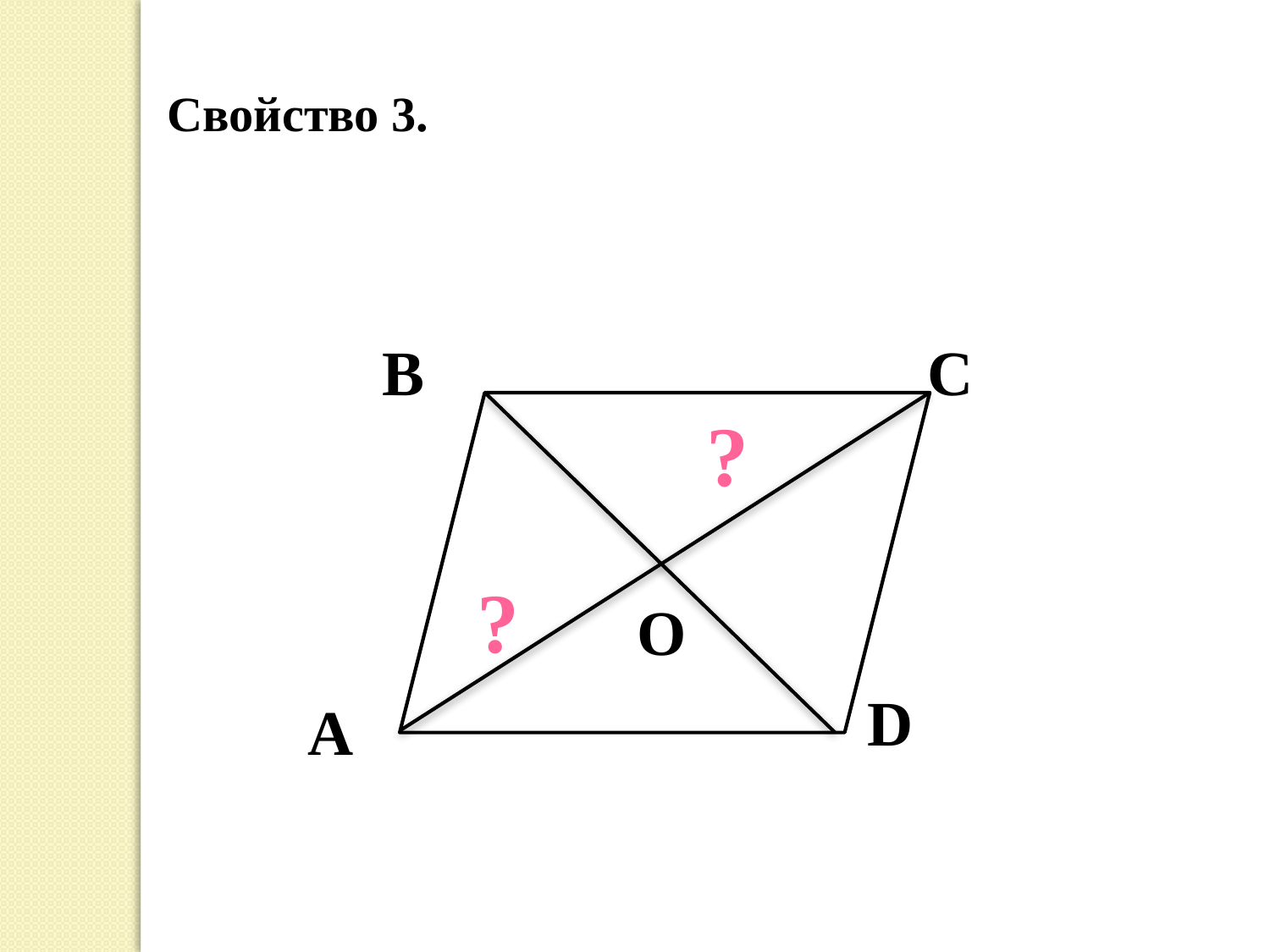

Свойство 3.
С
В

?
?
О
D
А